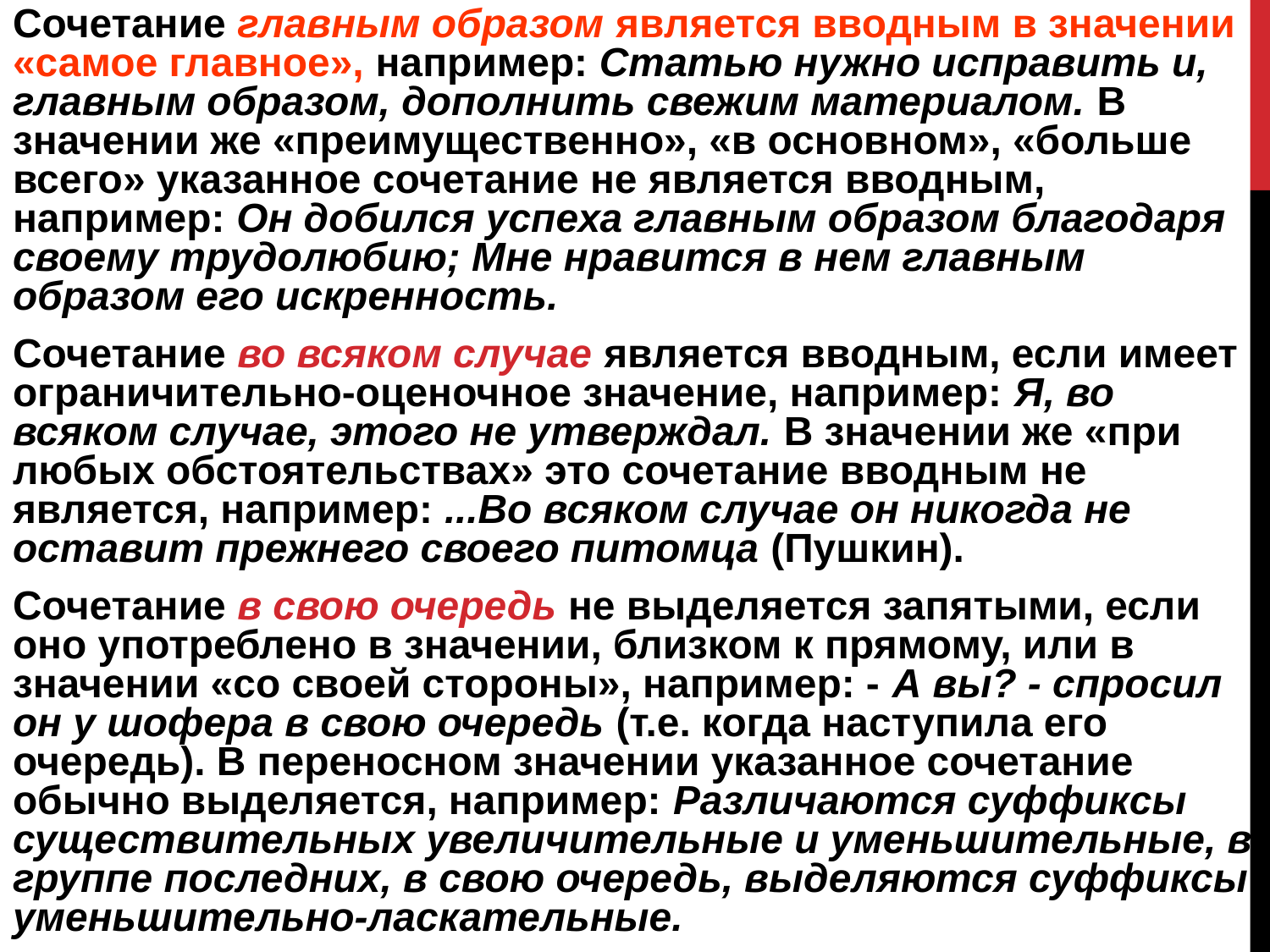

Сочетание главным образом является вводным в значении «самое главное», например: Статью нужно исправить и, главным образом, дополнить свежим материалом. В значении же «преимущественно», «в основном», «больше всего» указанное сочетание не является вводным, например: Он добился успеха главным образом благодаря своему трудолюбию; Мне нравится в нем главным образом его искренность.
Сочетание во всяком случае является вводным, если имеет ограничительно-оценочное значение, например: Я, во всяком случае, этого не утверждал. В значении же «при любых обстоятельствах» это сочетание вводным не является, например: ...Во всяком случае он никогда не оставит прежнего своего питомца (Пушкин).
Сочетание в свою очередь не выделяется запятыми, если оно употреблено в значении, близком к прямому, или в значении «со своей стороны», например: - А вы? - спросил он у шофера в свою очередь (т.е. когда наступила его очередь). В переносном значении указанное сочетание обычно выделяется, например: Различаются суффиксы существительных увеличительные и уменьшительные, в группе последних, в свою очередь, выделяются суффиксы уменьшительно-ласкательные.